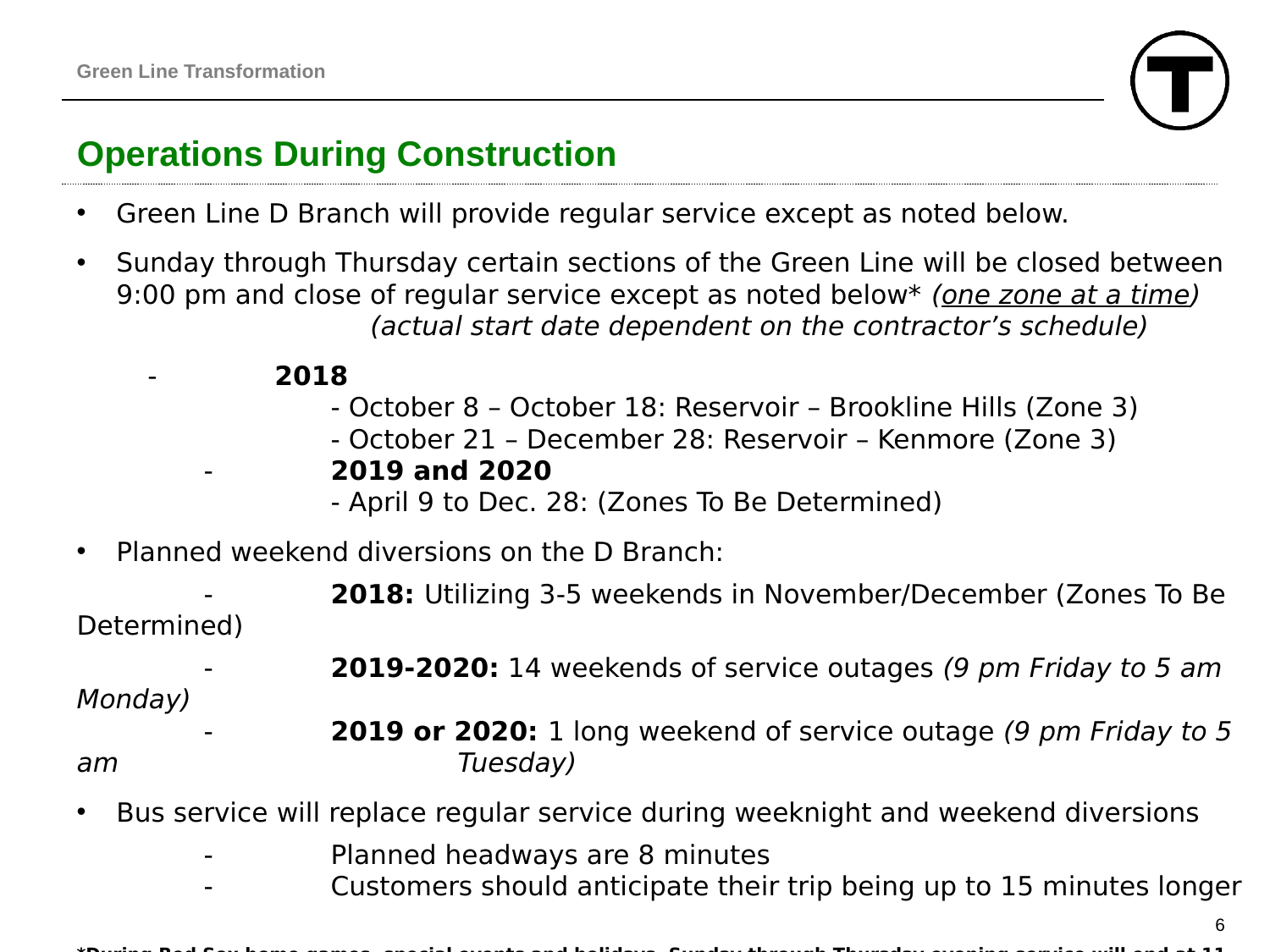

Green Line Transformation

# Operations During Construction
Green Line D Branch will provide regular service except as noted below.
Sunday through Thursday certain sections of the Green Line will be closed between 9:00 pm and close of regular service except as noted below* (one zone at a time)			(actual start date dependent on the contractor’s schedule)
	-	2018
		- October 8 – October 18: Reservoir – Brookline Hills (Zone 3)
		- October 21 – December 28: Reservoir – Kenmore (Zone 3)
	-	2019 and 2020
		- April 9 to Dec. 28: (Zones To Be Determined)
Planned weekend diversions on the D Branch:
	-	2018: Utilizing 3-5 weekends in November/December (Zones To Be Determined)
	-	2019-2020: 14 weekends of service outages (9 pm Friday to 5 am Monday)
	-	2019 or 2020: 1 long weekend of service outage (9 pm Friday to 5 am 			Tuesday)
Bus service will replace regular service during weeknight and weekend diversions
	-	Planned headways are 8 minutes
	-	Customers should anticipate their trip being up to 15 minutes longer

*During Red Sox home games, special events and holidays, Sunday through Thursday evening service will end at 11 pm (except in 2018 when regular service will run during Red Sox home games